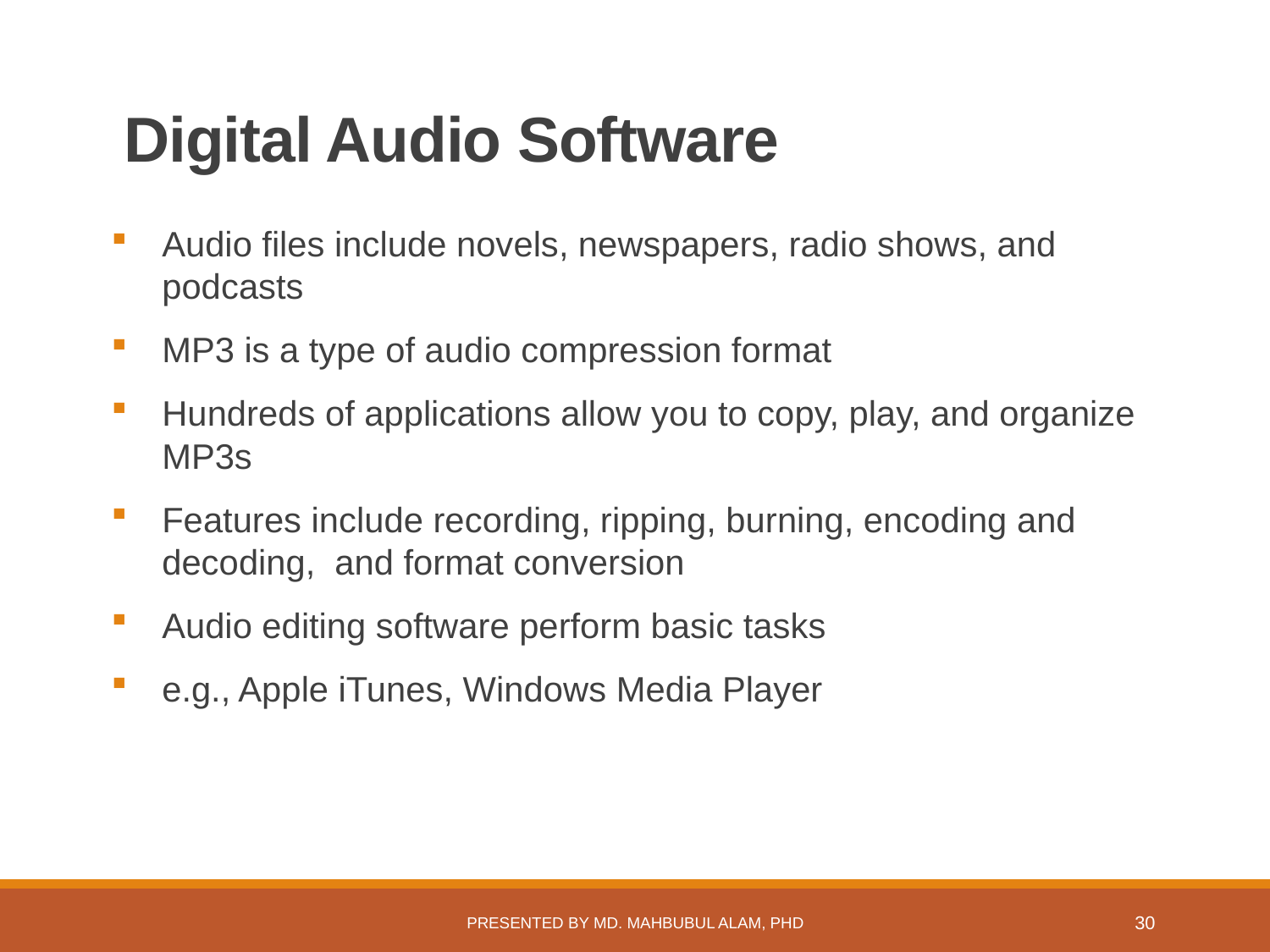

# Digital Audio Software
Audio files include novels, newspapers, radio shows, and podcasts
MP3 is a type of audio compression format
Hundreds of applications allow you to copy, play, and organize MP3s
Features include recording, ripping, burning, encoding and decoding,  and format conversion
Audio editing software perform basic tasks
e.g., Apple iTunes, Windows Media Player
Presented by Md. Mahbubul Alam, PhD
30